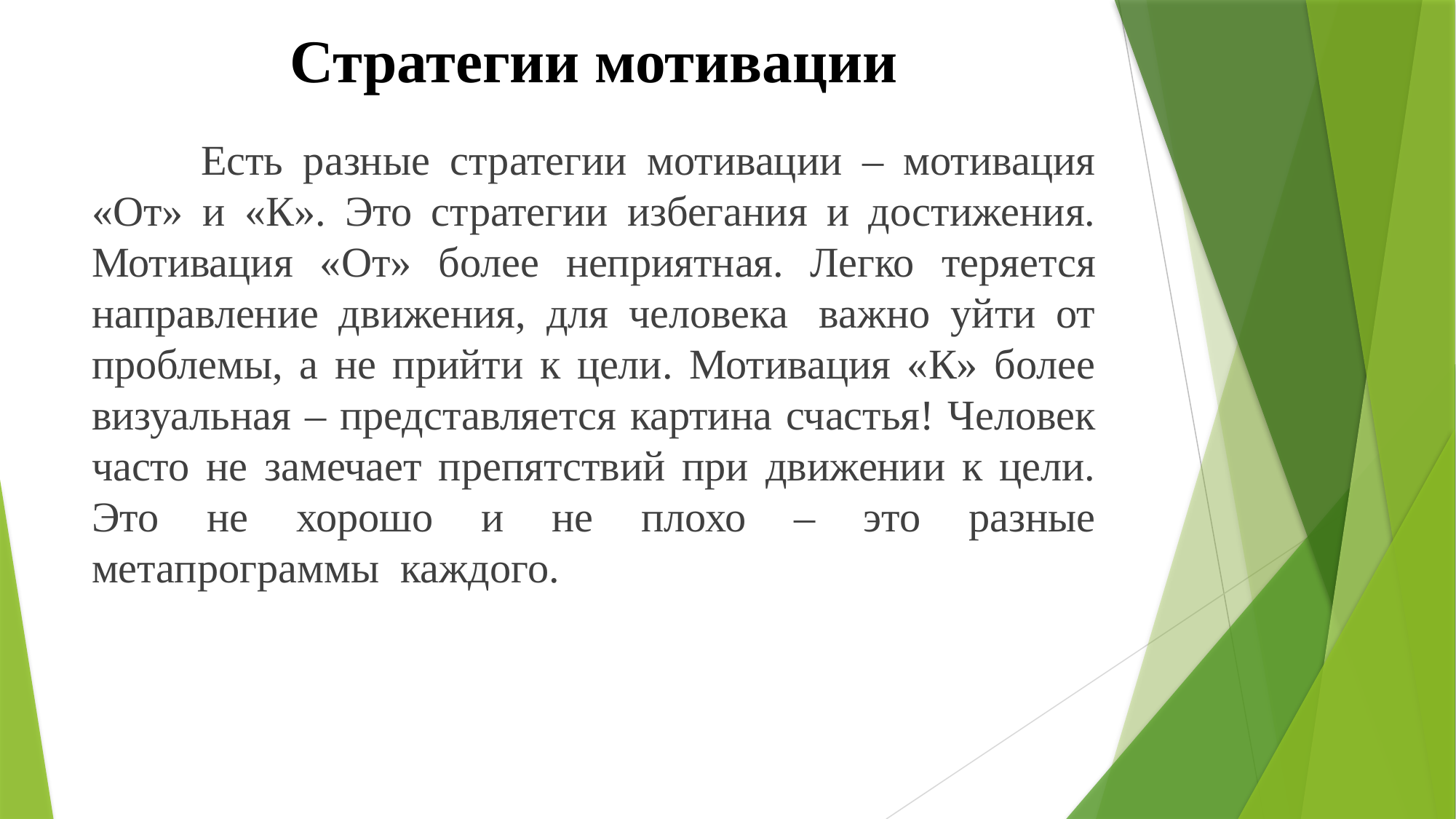

# Стратегии мотивации
	Есть разные стратегии мотивации – мотивация «От» и «К». Это стратегии избегания и достижения. Мотивация «От» более неприятная. Легко теряется направление движения, для человека  важно уйти от проблемы, а не прийти к цели. Мотивация «К» более визуальная – представляется картина счастья! Человек часто не замечает препятствий при движении к цели. Это не хорошо и не плохо – это разные метапрограммы  каждого.